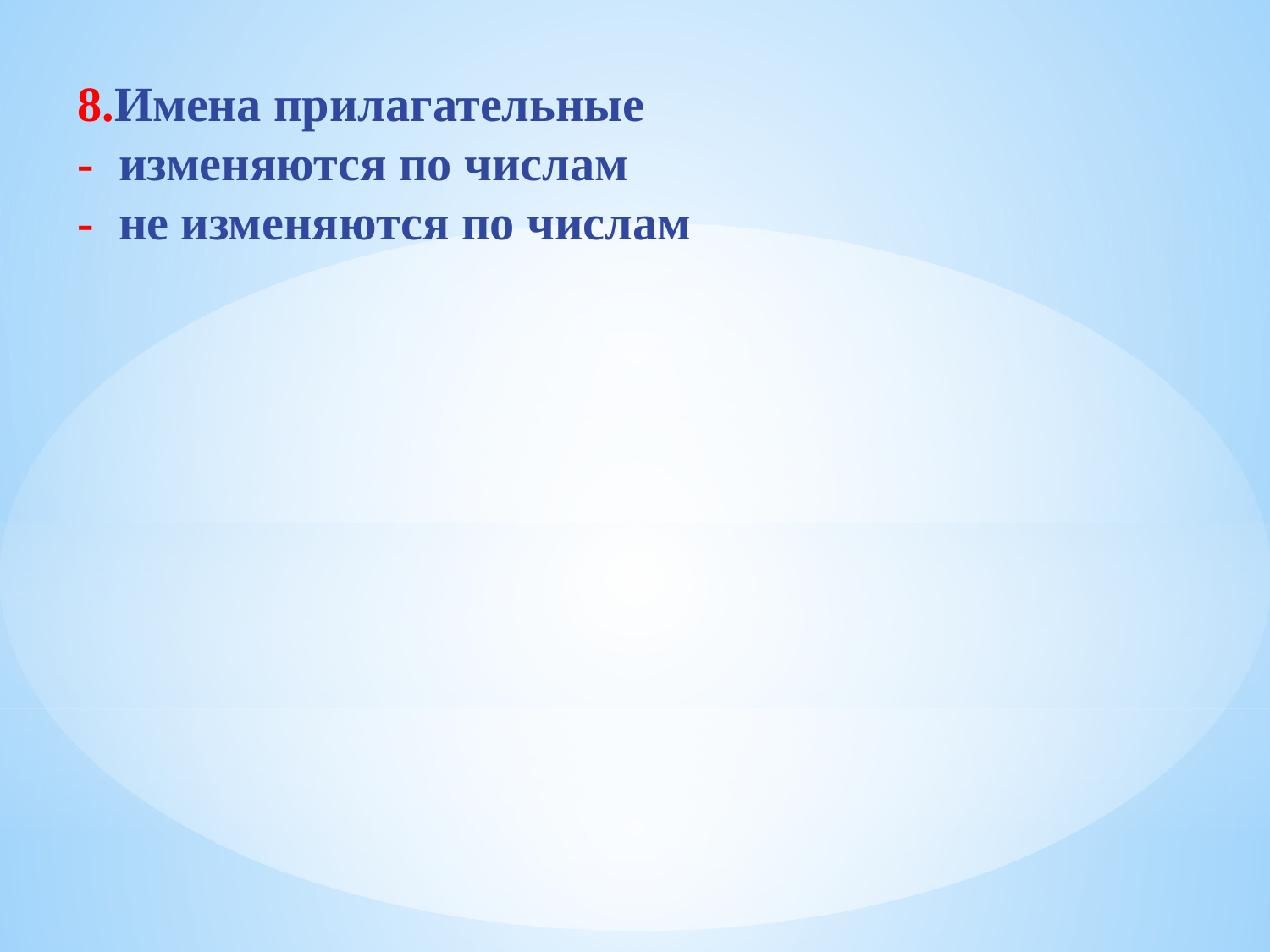

8.Имена прилагательные
-  изменяются по числам
-  не изменяются по числам